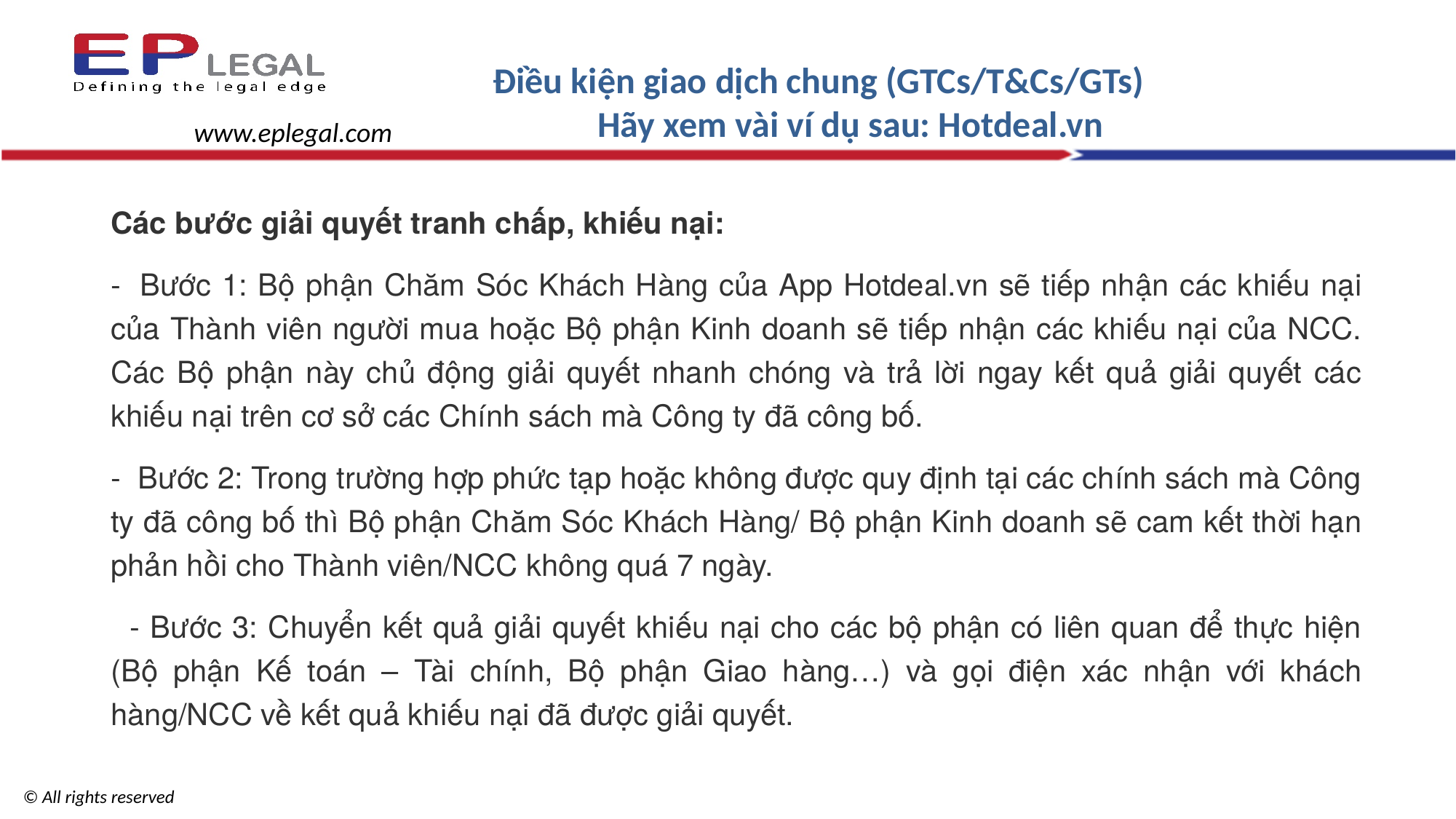

Điều kiện giao dịch chung (GTCs/T&Cs/GTs)
Hãy xem vài ví dụ sau: Hotdeal.vn
www.eplegal.com
Các bước giải quyết tranh chấp, khiếu nại:
-  Bước 1: Bộ phận Chăm Sóc Khách Hàng của App Hotdeal.vn sẽ tiếp nhận các khiếu nại của Thành viên người mua hoặc Bộ phận Kinh doanh sẽ tiếp nhận các khiếu nại của NCC. Các Bộ phận này chủ động giải quyết nhanh chóng và trả lời ngay kết quả giải quyết các khiếu nại trên cơ sở các Chính sách mà Công ty đã công bố.
-  Bước 2: Trong trường hợp phức tạp hoặc không được quy định tại các chính sách mà Công ty đã công bố thì Bộ phận Chăm Sóc Khách Hàng/ Bộ phận Kinh doanh sẽ cam kết thời hạn phản hồi cho Thành viên/NCC không quá 7 ngày.
  - Bước 3: Chuyển kết quả giải quyết khiếu nại cho các bộ phận có liên quan để thực hiện (Bộ phận Kế toán – Tài chính, Bộ phận Giao hàng…) và gọi điện xác nhận với khách hàng/NCC về kết quả khiếu nại đã được giải quyết.